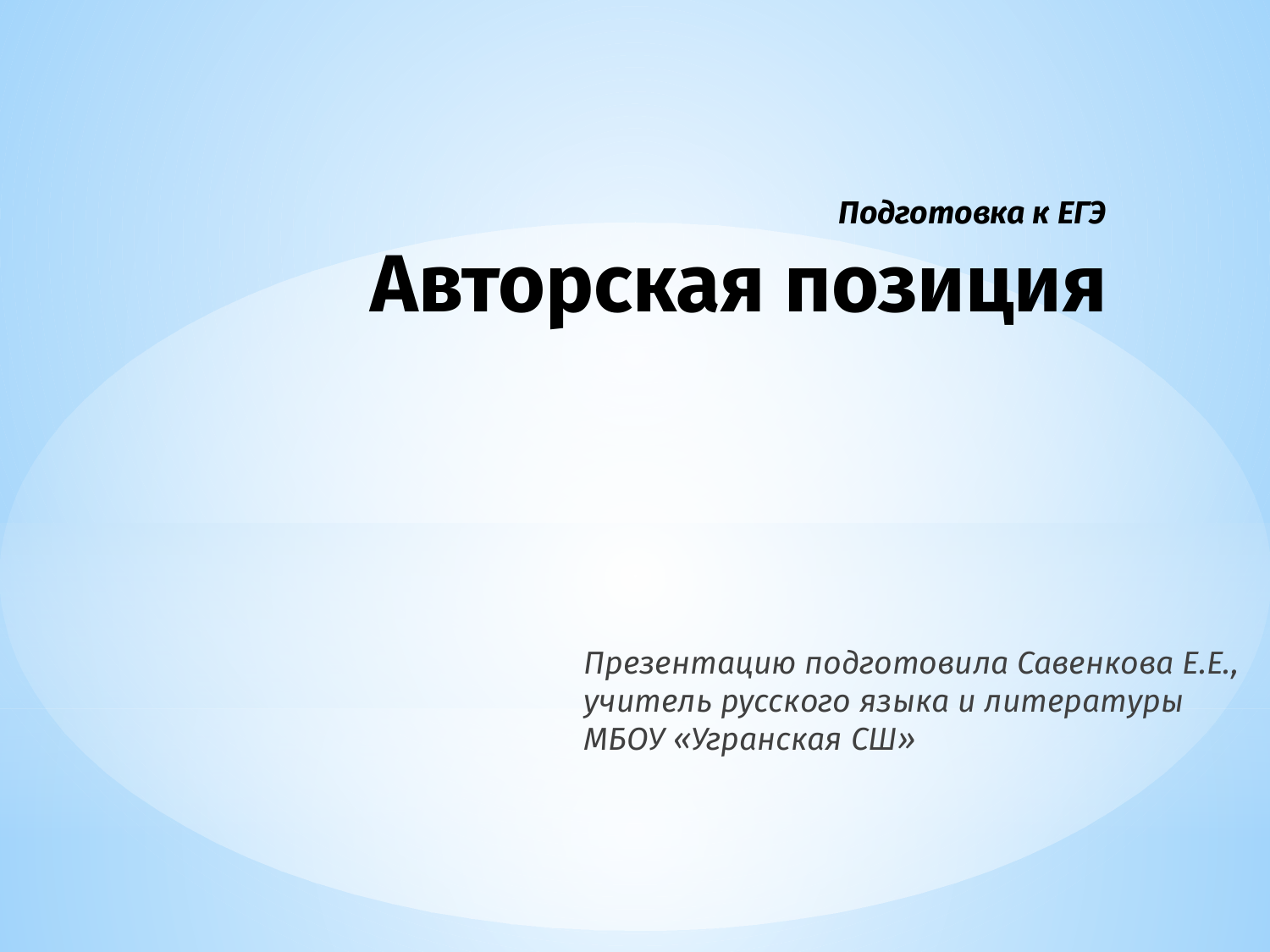

# Подготовка к ЕГЭ Авторская позиция
Презентацию подготовила Савенкова Е.Е., учитель русского языка и литературы МБОУ «Угранская СШ»